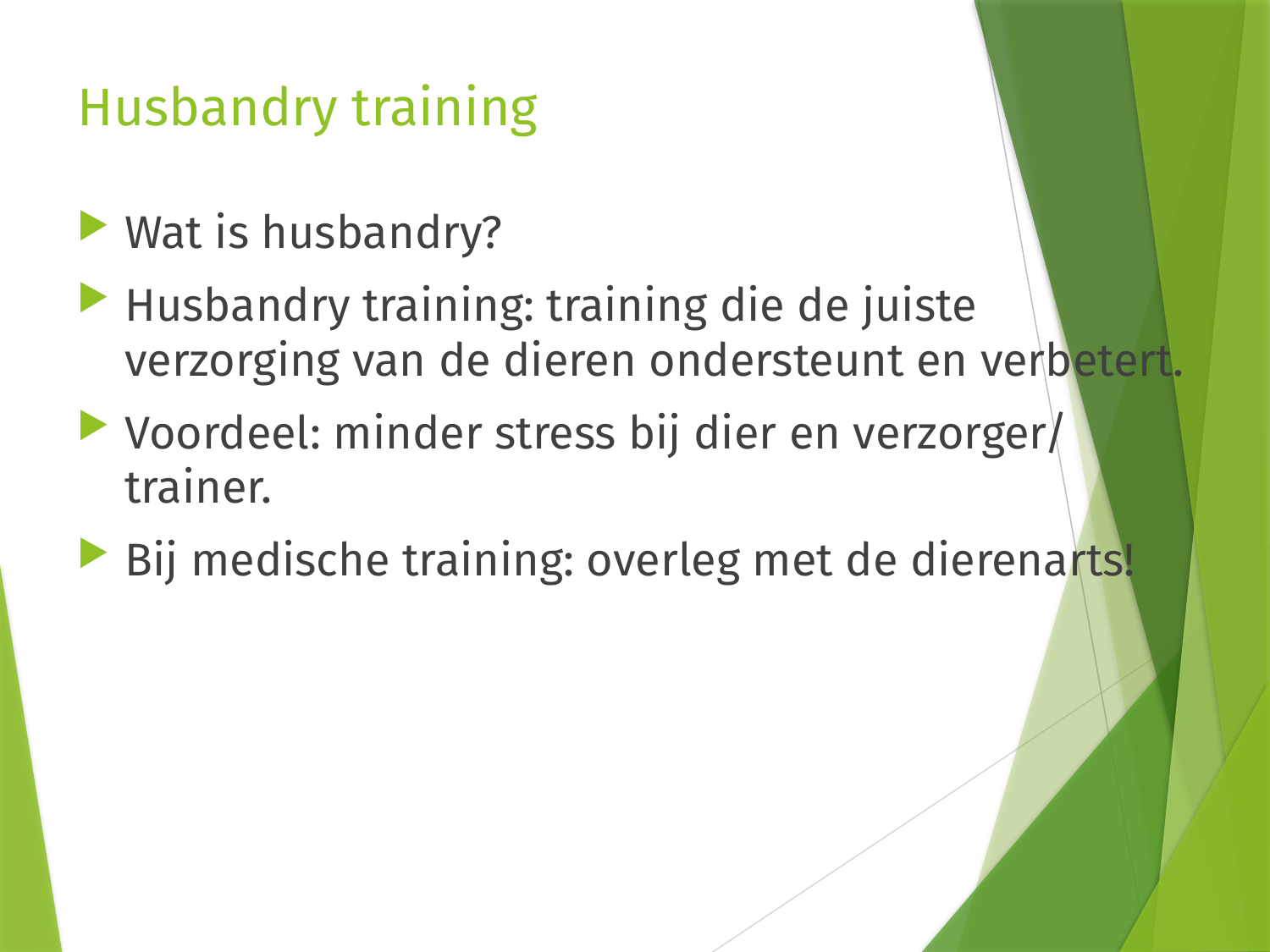

# Husbandry training
Wat is husbandry?
Husbandry training: training die de juiste verzorging van de dieren ondersteunt en verbetert.
Voordeel: minder stress bij dier en verzorger/ trainer.
Bij medische training: overleg met de dierenarts!